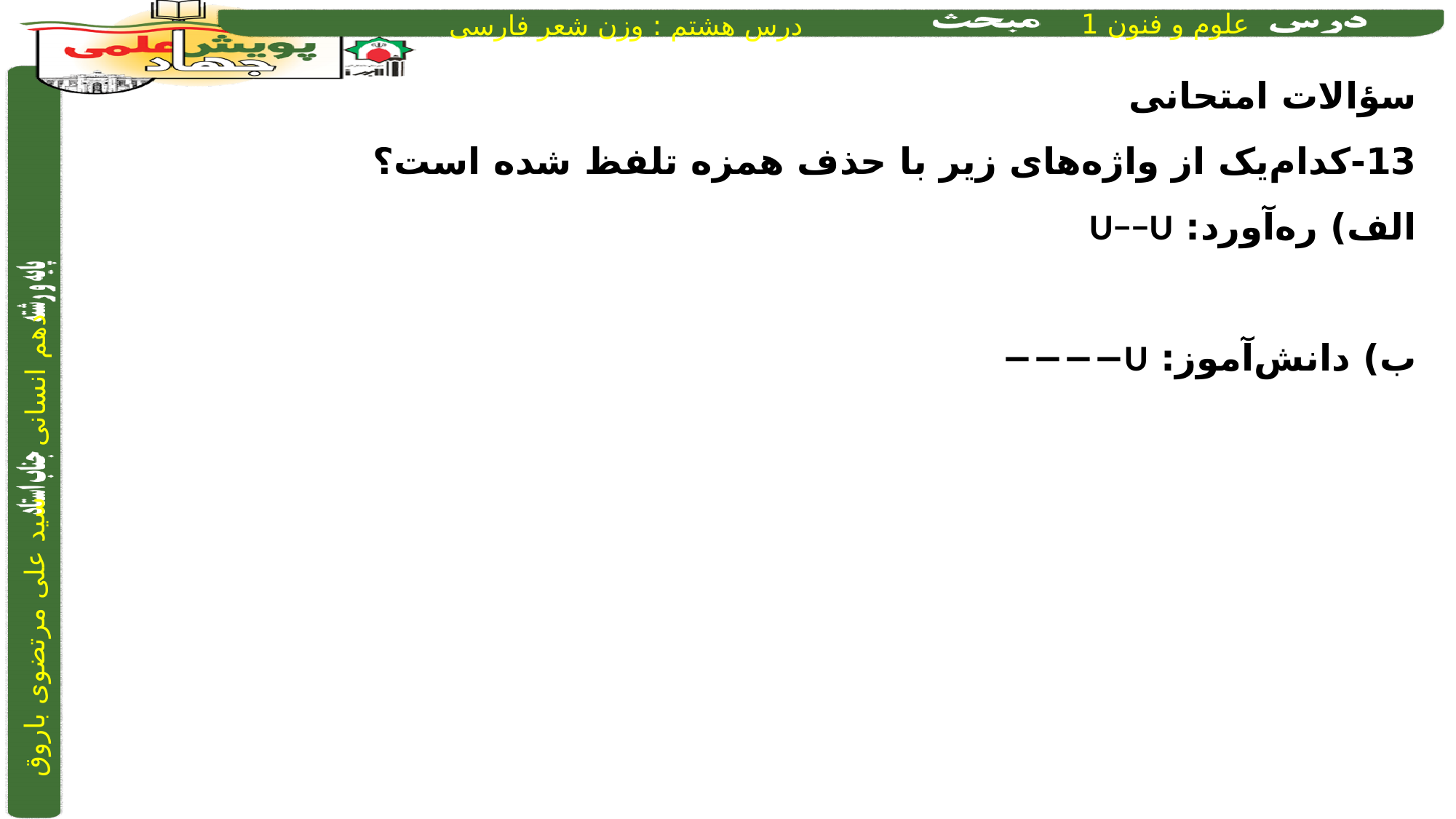

سؤالات امتحانی
13-کدام‌یک از واژه‌های زیر با حذف همزه تلفظ شده است؟
الف) ره‌آورد: U−−U

ب) دانش‌آموز: U−−−−